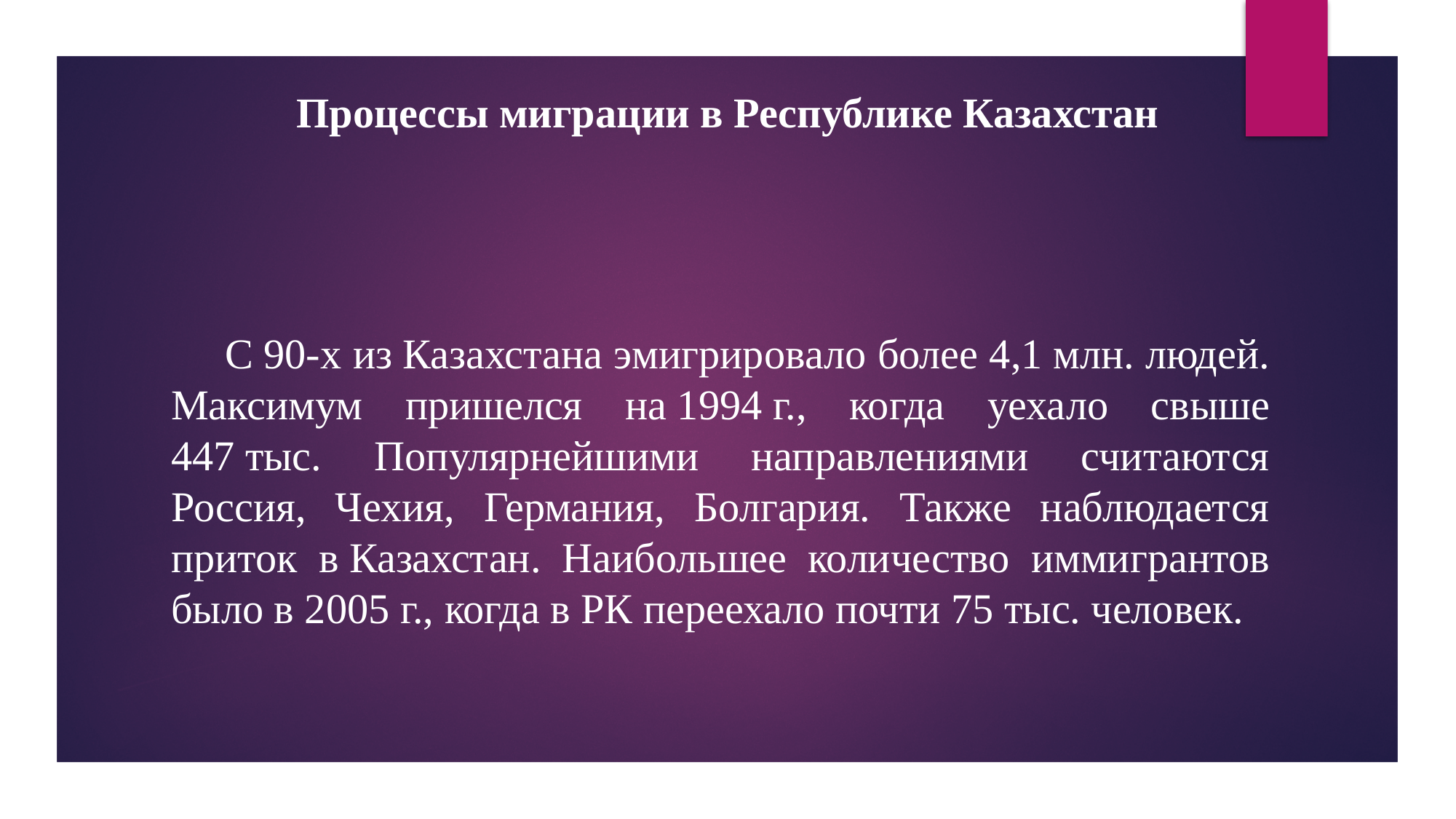

Процессы миграции в Республике Казахстан

С 90-х из Казахстана эмигрировало более 4,1 млн. людей. Максимум пришелся на 1994 г., когда уехало свыше 447 тыс. Популярнейшими направлениями считаются Россия, Чехия, Германия, Болгария. Также наблюдается приток в Казахстан. Наибольшее количество иммигрантов было в 2005 г., когда в РК переехало почти 75 тыс. человек.